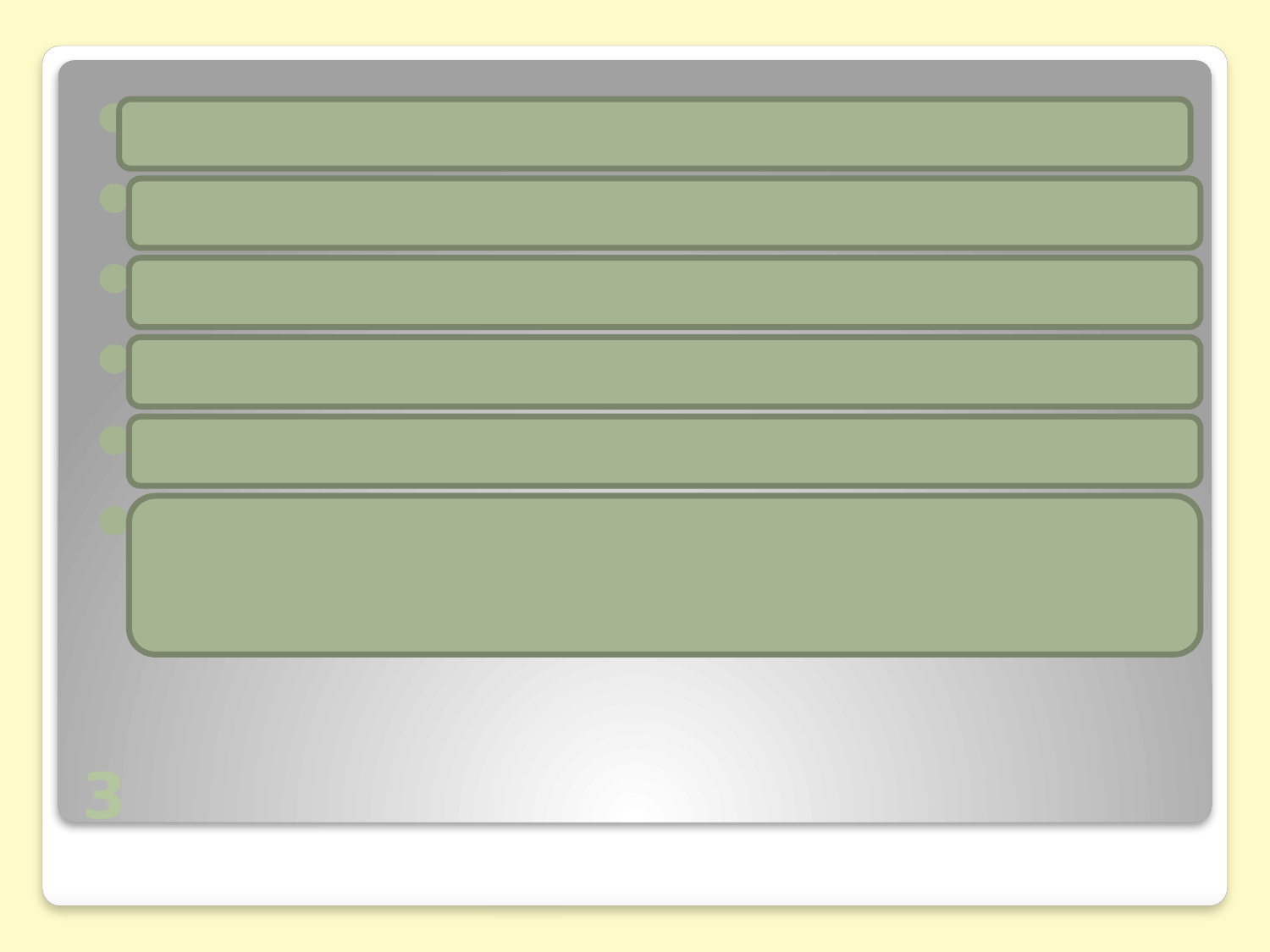

1.Все бы были счастливы
2.Любовь, нет ссор
3.Появилась собака
3.Был достаток
5.Все были здоровы
6.Появился братик или сестренка

# 3